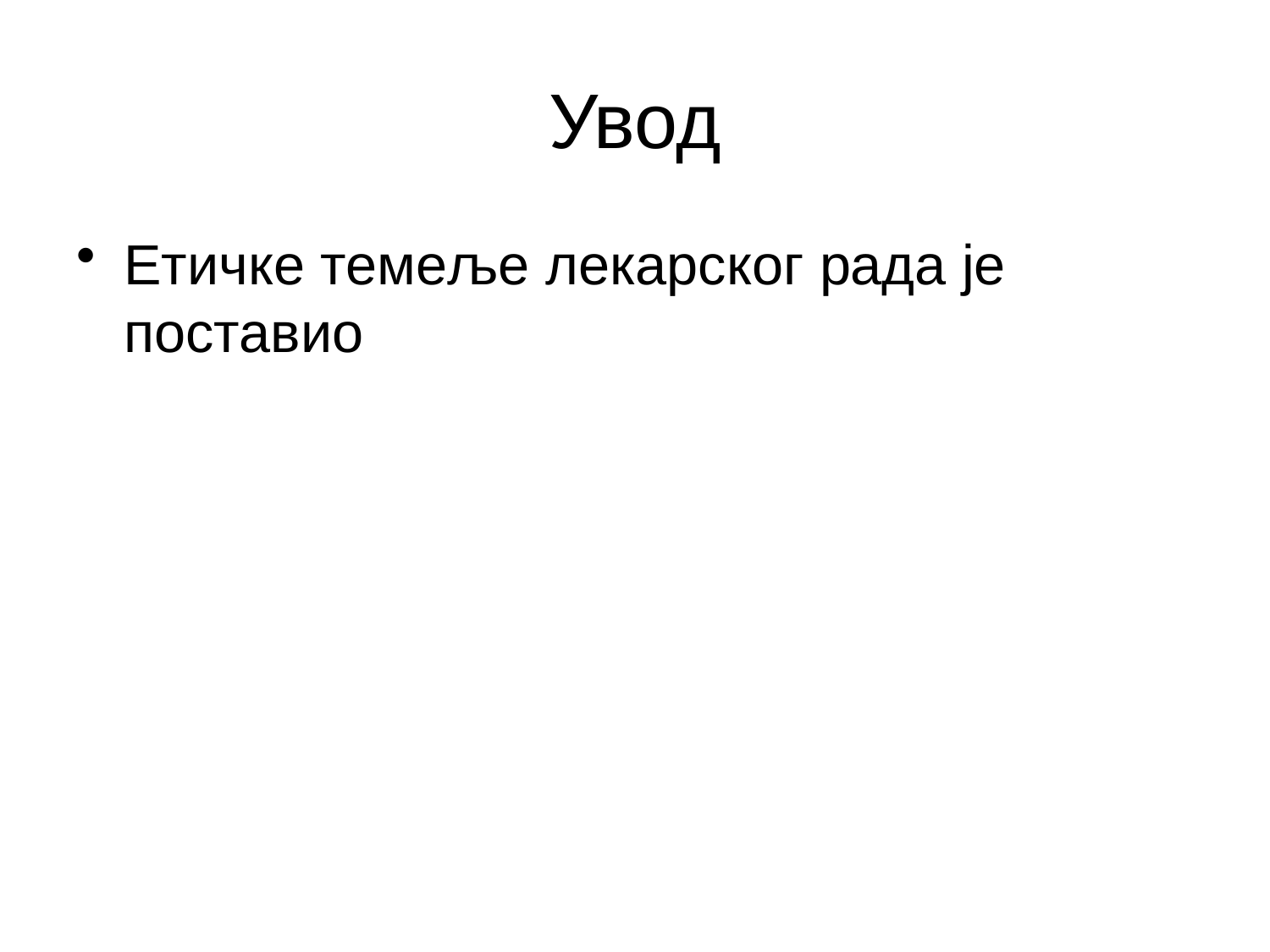

# Увод
Етичке темеље лекарског рада је поставио